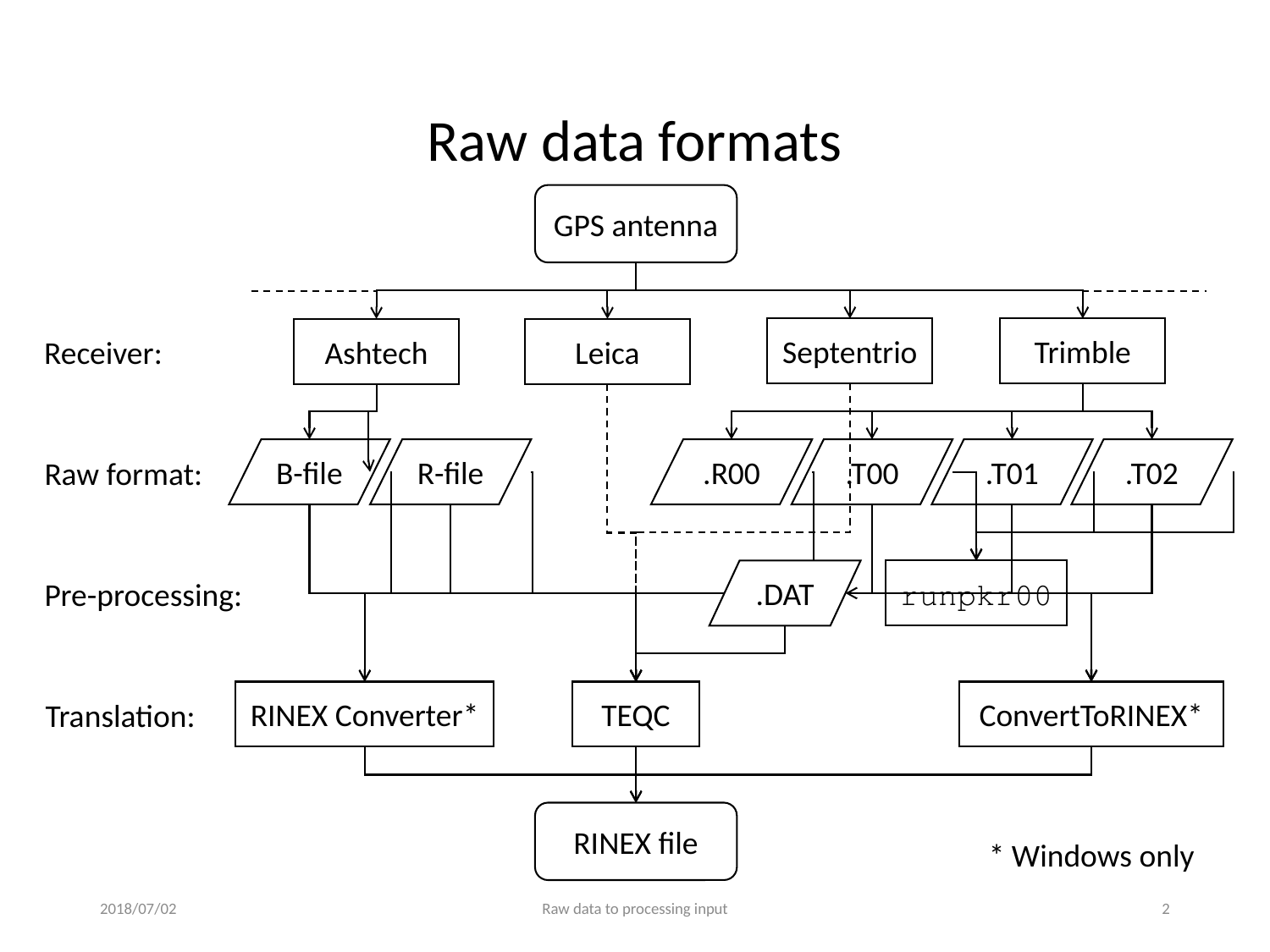

# Raw data formats
GPS antenna
Septentrio
Trimble
Ashtech
Leica
Receiver:
B-file
R-file
.R00
.T00
.T01
.T02
Raw format:
.DAT
runpkr00
Pre-processing:
ConvertToRINEX*
RINEX Converter*
TEQC
Translation:
RINEX file
* Windows only
2018/07/02
Raw data to processing input
2